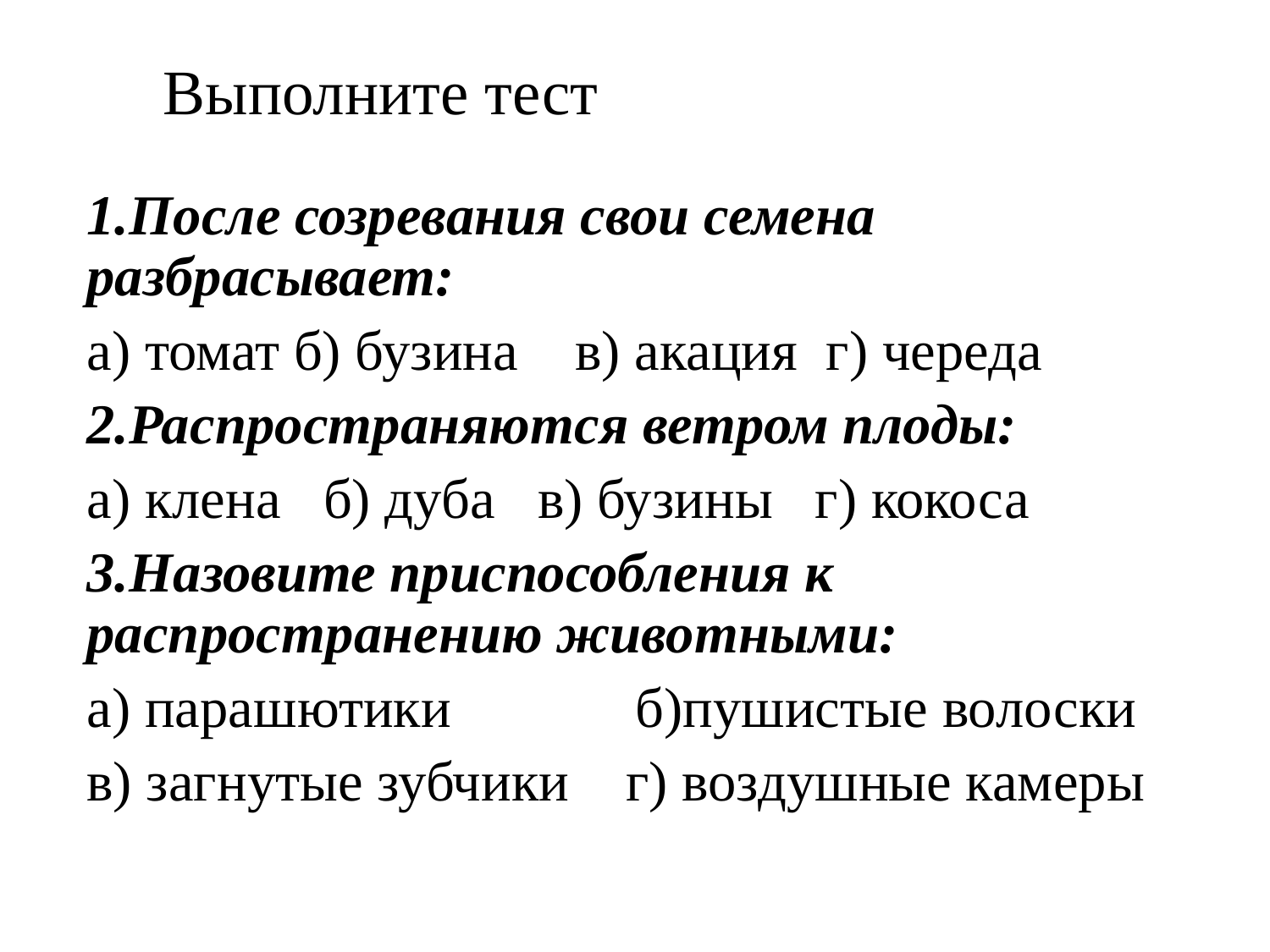

# Выполните тест
1.После созревания свои семена разбрасывает:
а) томат б) бузина    в) акация  г) череда
2.Распространяются ветром плоды:
а) клена   б) дуба   в) бузины   г) кокоса
3.Назовите приспособления к распространению животными:
а) парашютики             б)пушистые волоски
в) загнутые зубчики    г) воздушные камеры